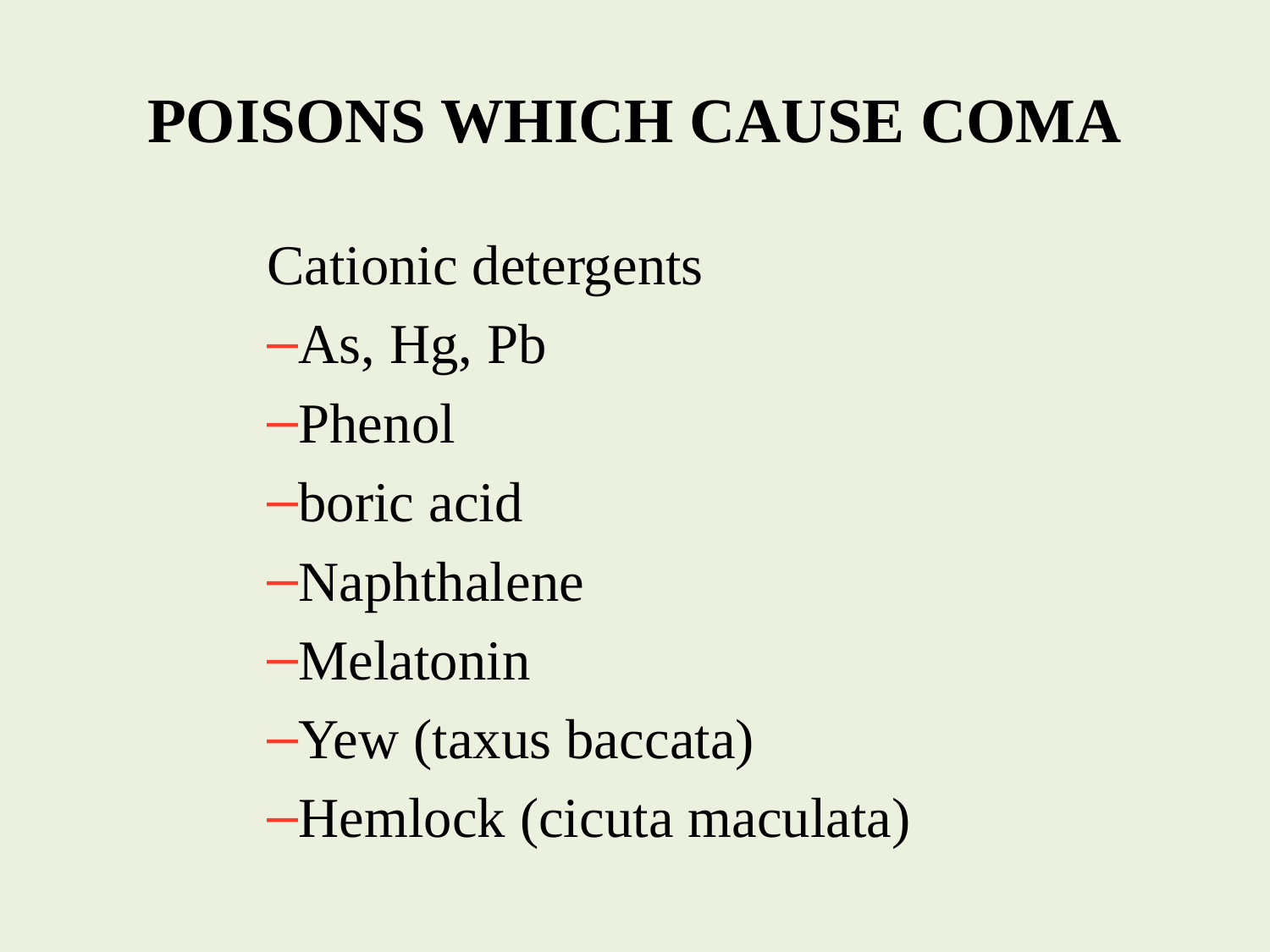

# POISONS WHICH CAUSE COMA
Cationic detergents
As, Hg, Pb
Phenol
boric acid
Naphthalene
Melatonin
Yew (taxus baccata)
Hemlock (cicuta maculata)